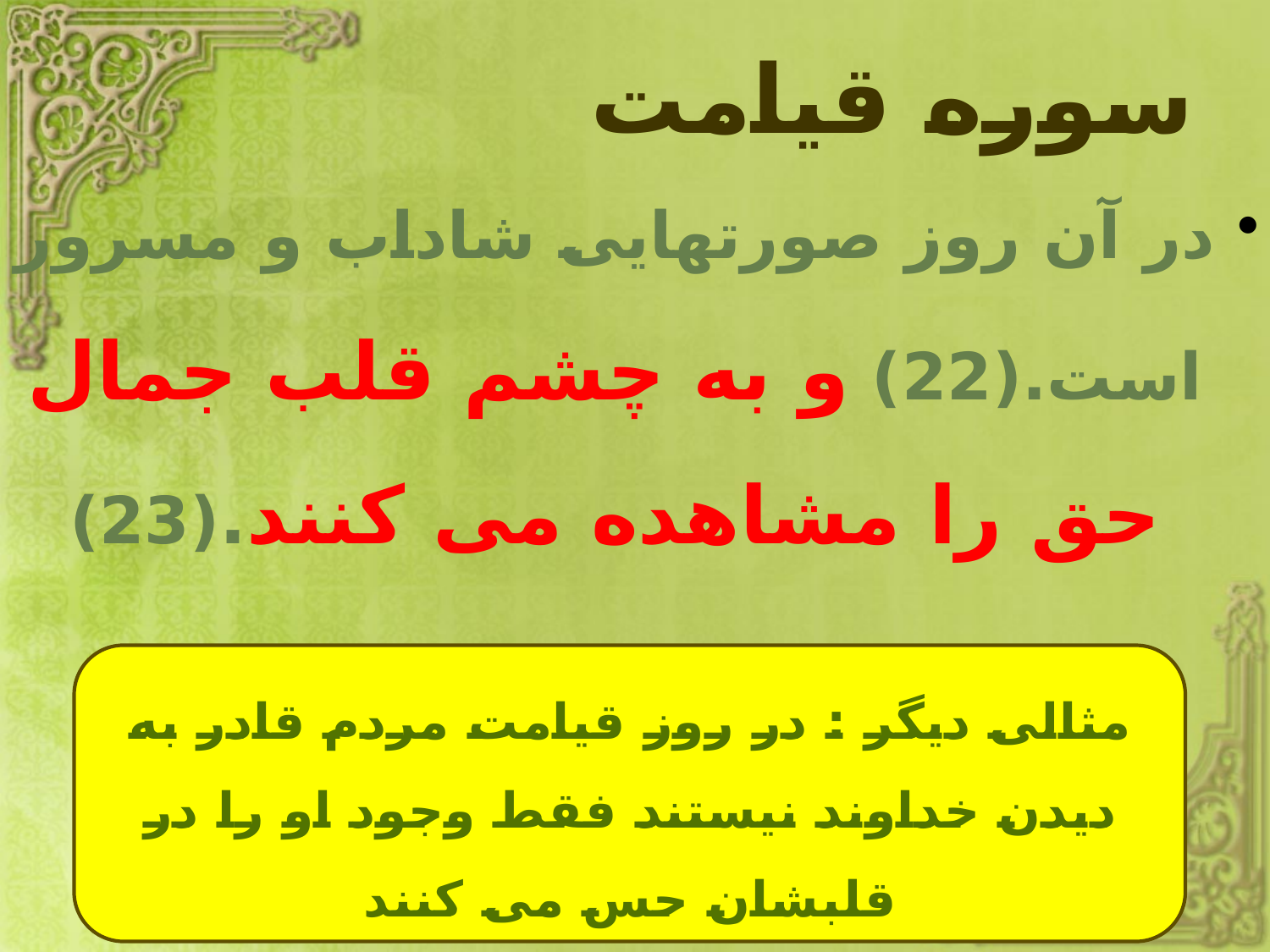

# سوره قیامت
در آن روز صورتهایى شاداب و مسرور است.(22) و به چشم قلب جمال حق را مشاهده می کنند.(23)
مثالی دیگر : در روز قیامت مردم قادر به دیدن خداوند نیستند فقط وجود او را در قلبشان حس می کنند